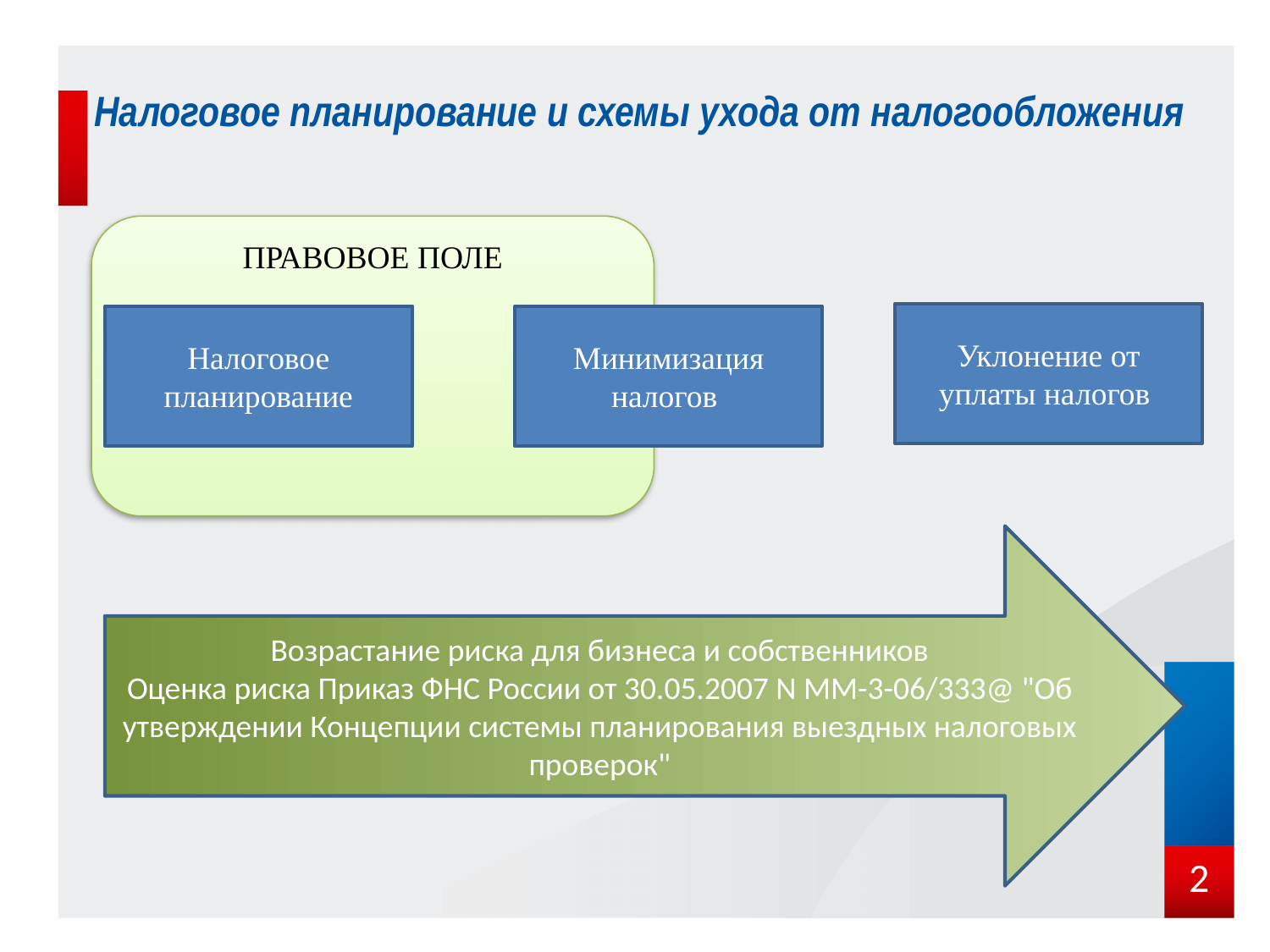

Налоговое планирование и схемы ухода от налогообложения

ПРАВОВОЕ ПОЛЕ
Уклонение от уплаты налогов
Налоговое планирование
Минимизация налогов
Возрастание риска для бизнеса и собственников
Оценка риска Приказ ФНС России от 30.05.2007 N ММ-3-06/333@ "Об утверждении Концепции системы планирования выездных налоговых проверок"
2